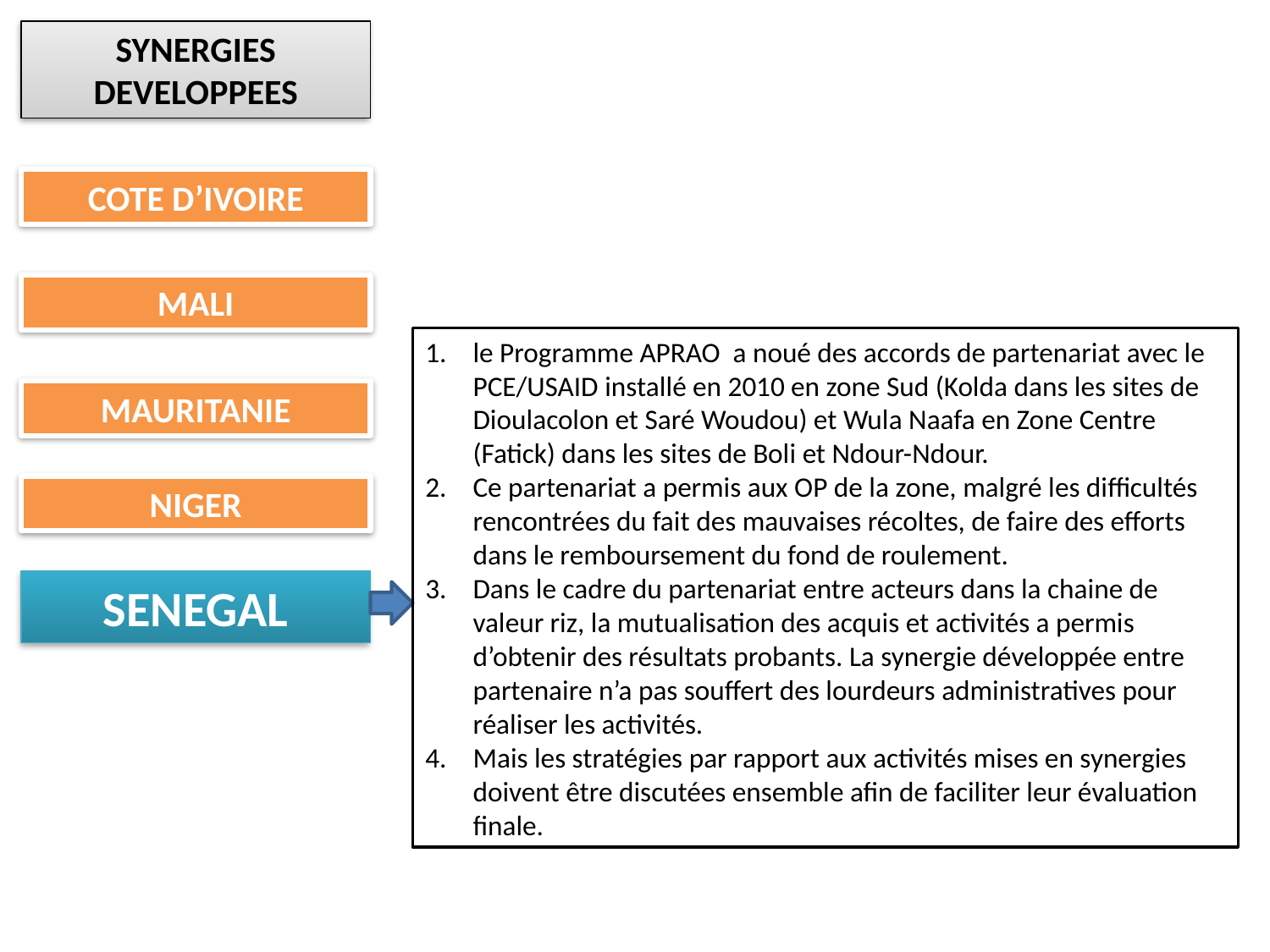

SYNERGIES DEVELOPPEES
COTE D’IVOIRE
MALI
le Programme APRAO  a noué des accords de partenariat avec le PCE/USAID installé en 2010 en zone Sud (Kolda dans les sites de Dioulacolon et Saré Woudou) et Wula Naafa en Zone Centre (Fatick) dans les sites de Boli et Ndour-Ndour.
Ce partenariat a permis aux OP de la zone, malgré les difficultés rencontrées du fait des mauvaises récoltes, de faire des efforts dans le remboursement du fond de roulement.
Dans le cadre du partenariat entre acteurs dans la chaine de valeur riz, la mutualisation des acquis et activités a permis d’obtenir des résultats probants. La synergie développée entre partenaire n’a pas souffert des lourdeurs administratives pour réaliser les activités.
Mais les stratégies par rapport aux activités mises en synergies doivent être discutées ensemble afin de faciliter leur évaluation finale.
MAURITANIE
NIGER
SENEGAL